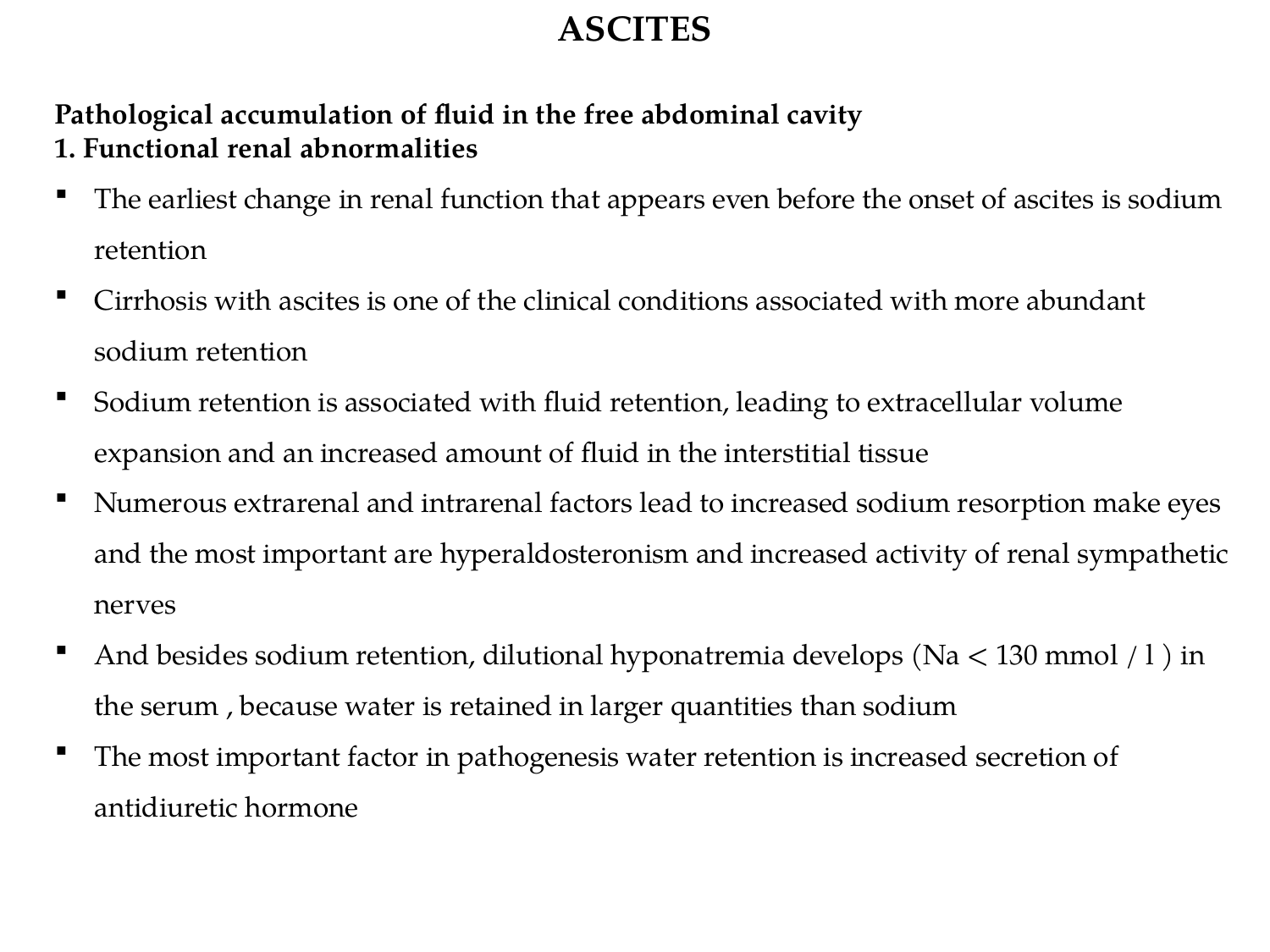

ASCITES
Pathological accumulation of fluid in the free abdominal cavity
1. Functional renal abnormalities
The earliest change in renal function that appears even before the onset of ascites is sodium retention
Cirrhosis with ascites is one of the clinical conditions associated with more abundant sodium retention
Sodium retention is associated with fluid retention, leading to extracellular volume expansion and an increased amount of fluid in the interstitial tissue
Numerous extrarenal and intrarenal factors lead to increased sodium resorption make eyes and the most important are hyperaldosteronism and increased activity of renal sympathetic nerves
And besides sodium retention, dilutional hyponatremia develops (Na < 130 mmol / l ) in the serum , because water is retained in larger quantities than sodium
The most important factor in pathogenesis water retention is increased secretion of antidiuretic hormone